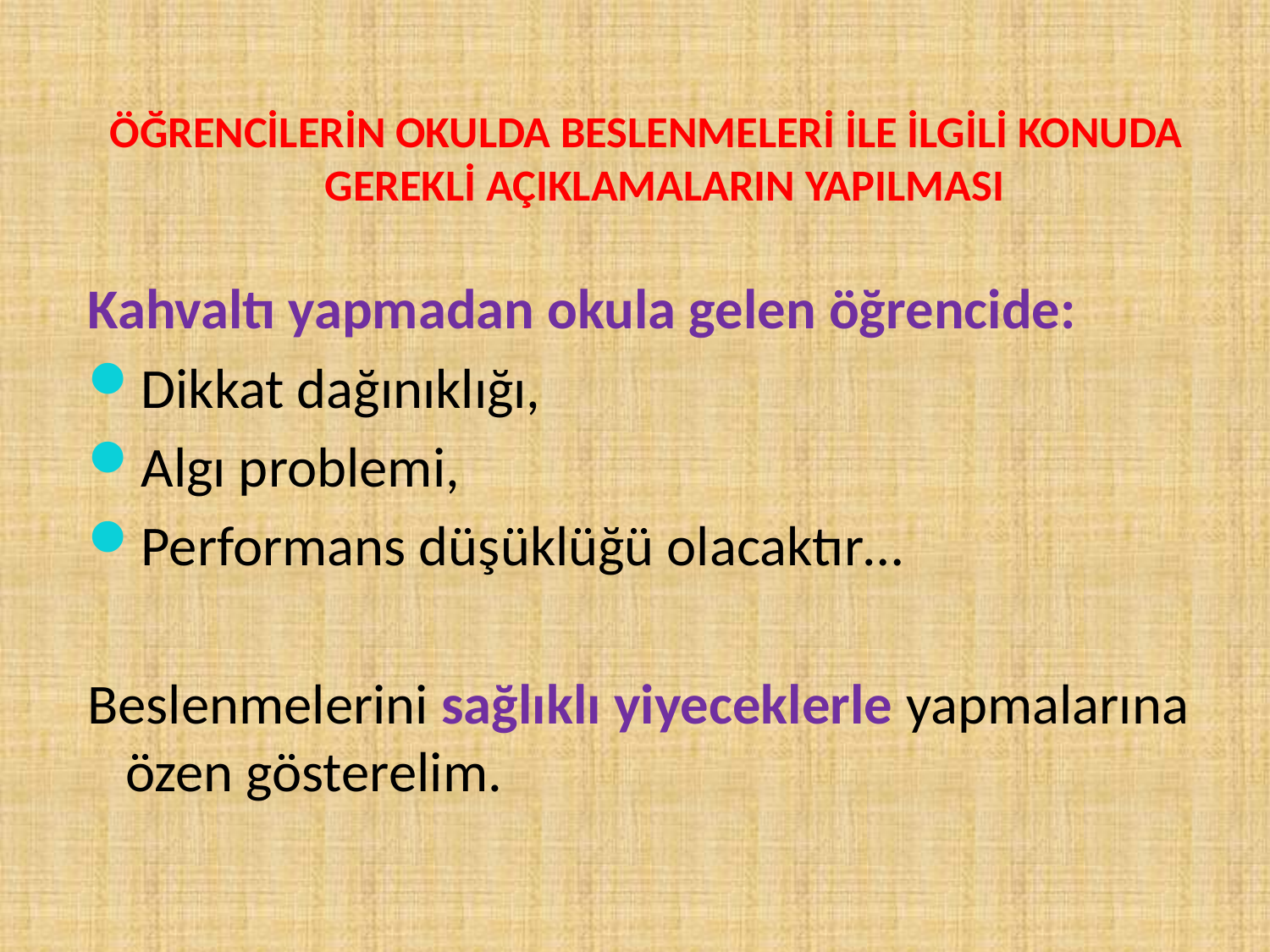

# ÖĞRENCİLERİN OKULDA BESLENMELERİ İLE İLGİLİ KONUDA GEREKLİ AÇIKLAMALARIN YAPILMASI
Kahvaltı yapmadan okula gelen öğrencide:
Dikkat dağınıklığı,
Algı problemi,
Performans düşüklüğü olacaktır…

Beslenmelerini sağlıklı yiyeceklerle yapmalarına özen gösterelim.